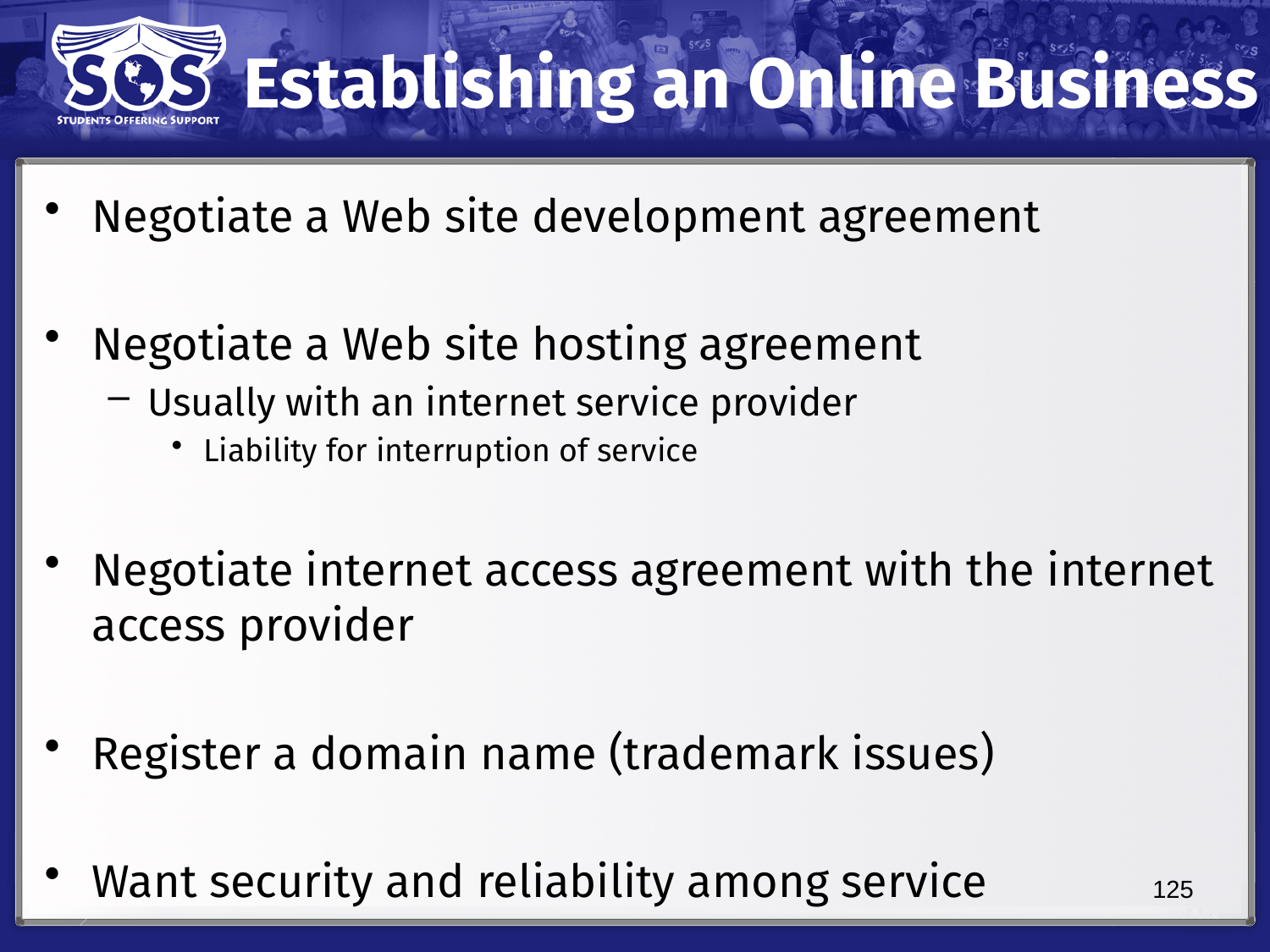

# Establishing an Online Business
Negotiate a Web site development agreement

Negotiate a Web site hosting agreement
Usually with an internet service provider
Liability for interruption of service

Negotiate internet access agreement with the internet access provider

Register a domain name (trademark issues)

Want security and reliability among service

125